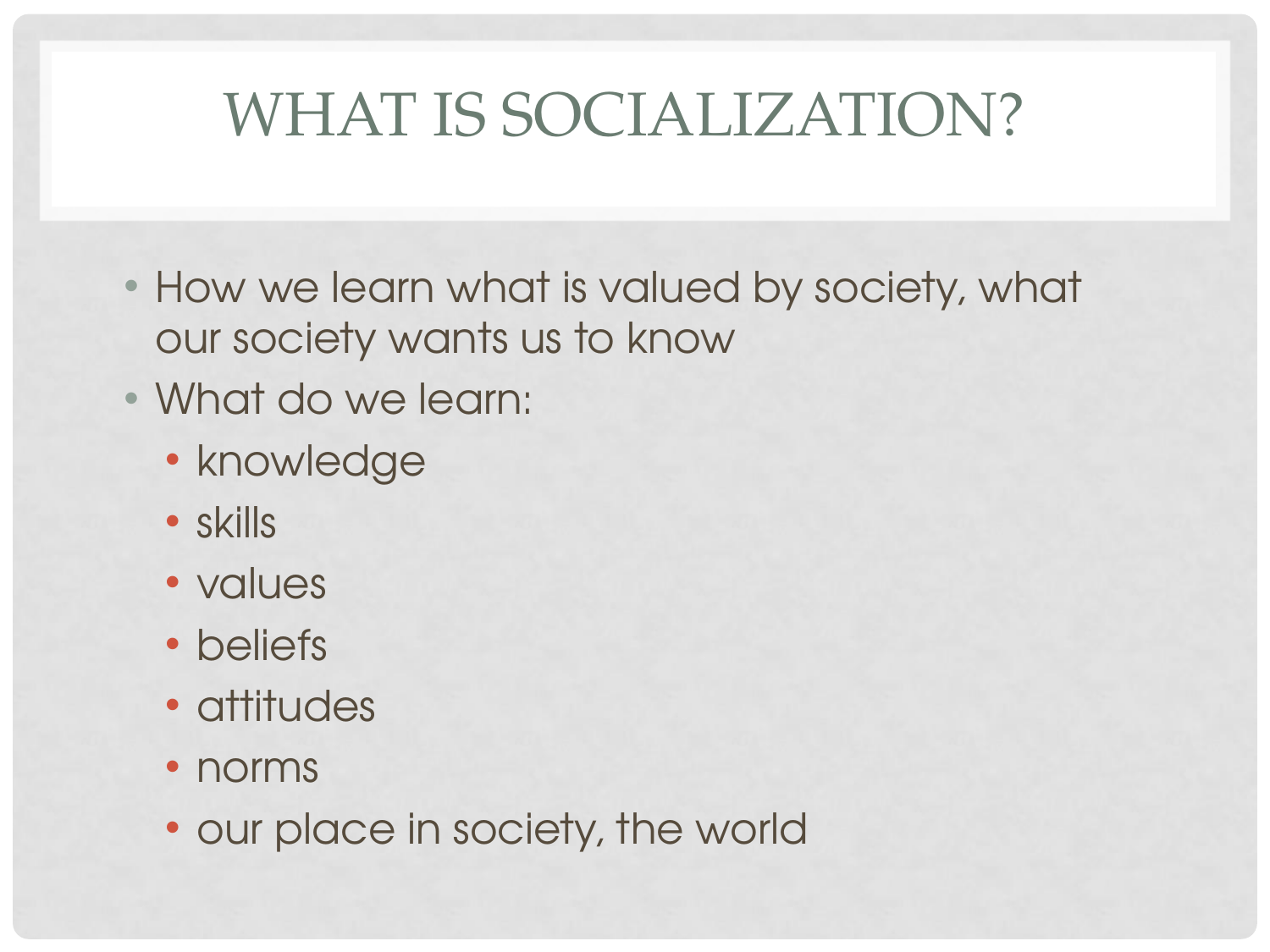

# WHAT IS SOCIALIZATION?
How we learn what is valued by society, what our society wants us to know
What do we learn:
knowledge
skills
values
beliefs
attitudes
norms
our place in society, the world